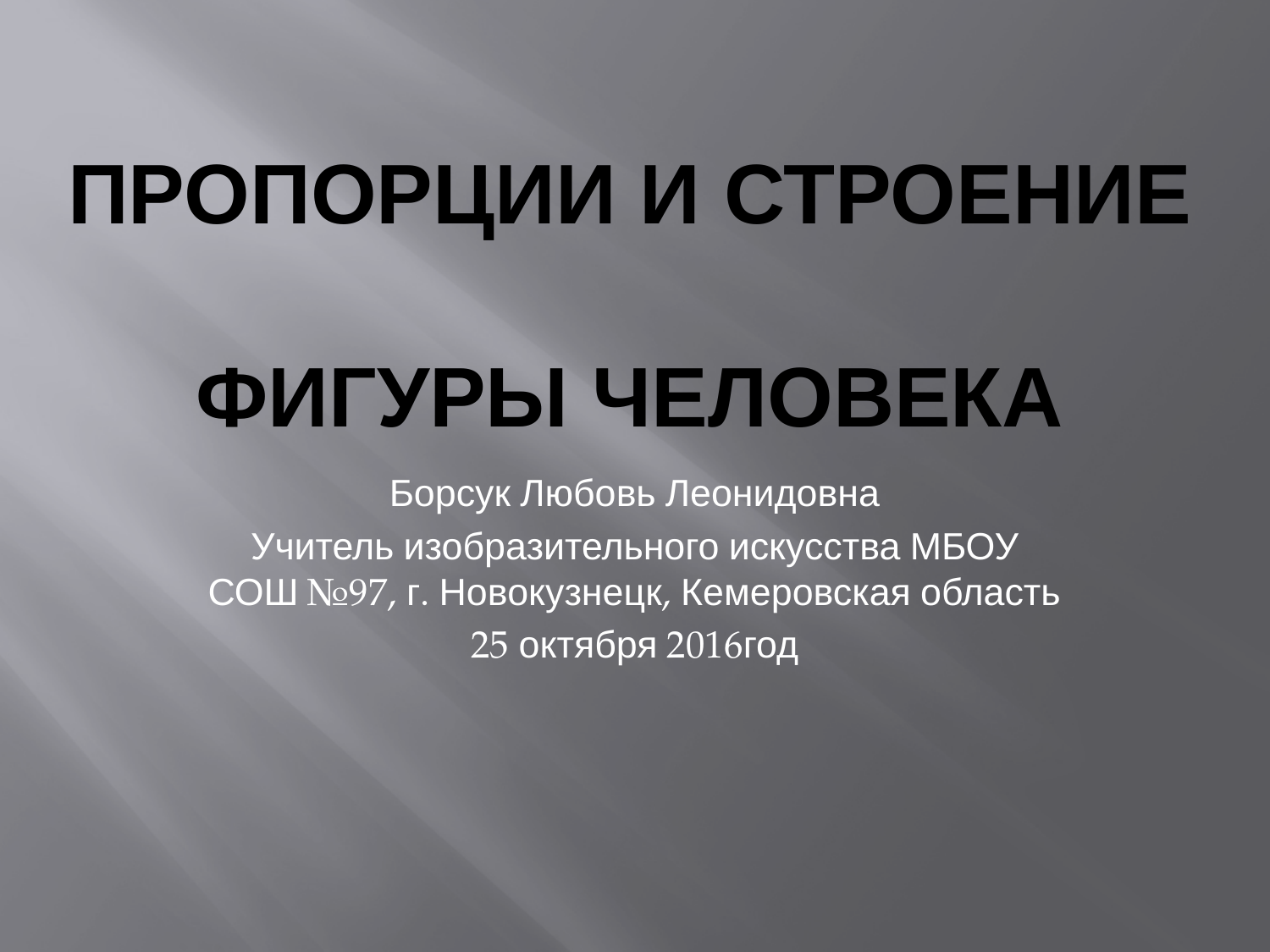

# Пропорции и строение фигуры человека
Борсук Любовь Леонидовна
Учитель изобразительного искусства МБОУ СОШ №97, г. Новокузнецк, Кемеровская область
25 октября 2016год